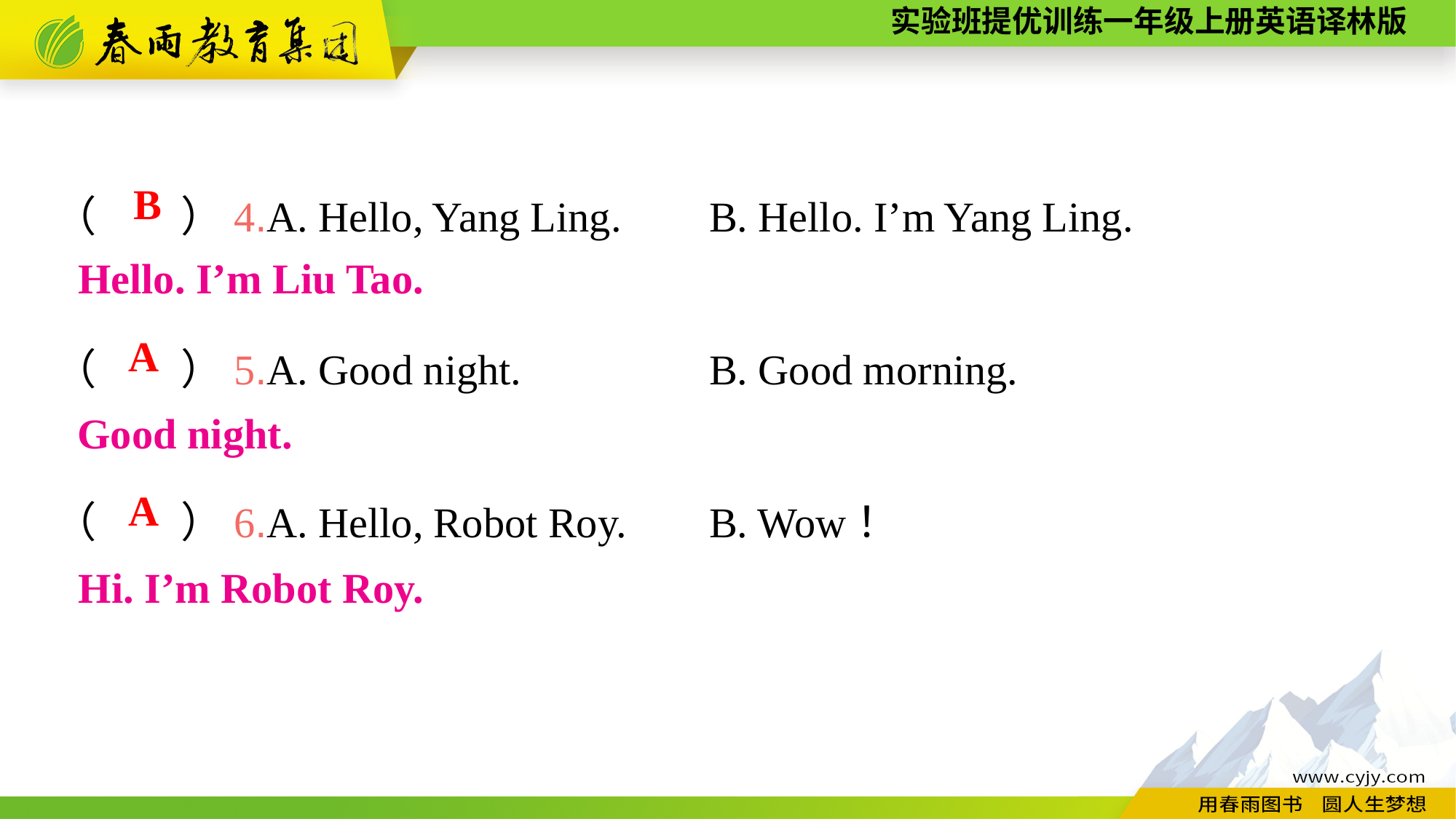

（　　）4.A. Hello, Yang Ling.	B. Hello. I’m Yang Ling.

（　　）5.A. Good night.		B. Good morning.

（　　）6.A. Hello, Robot Roy.	B. Wow！
B
Hello. I’m Liu Tao.
A
Good night.
A
Hi. I’m Robot Roy.